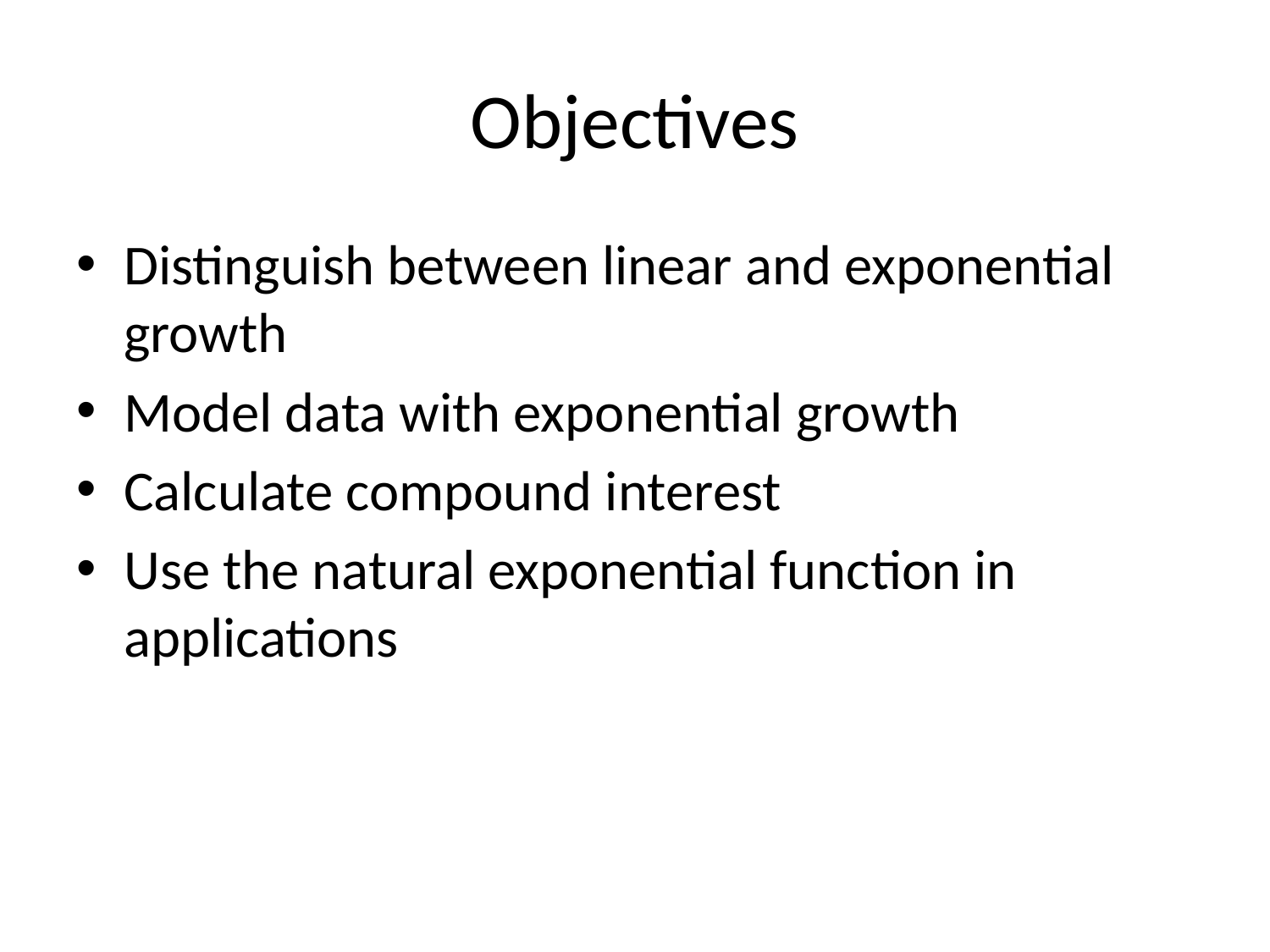

# Objectives
Distinguish between linear and exponential growth
Model data with exponential growth
Calculate compound interest
Use the natural exponential function in applications